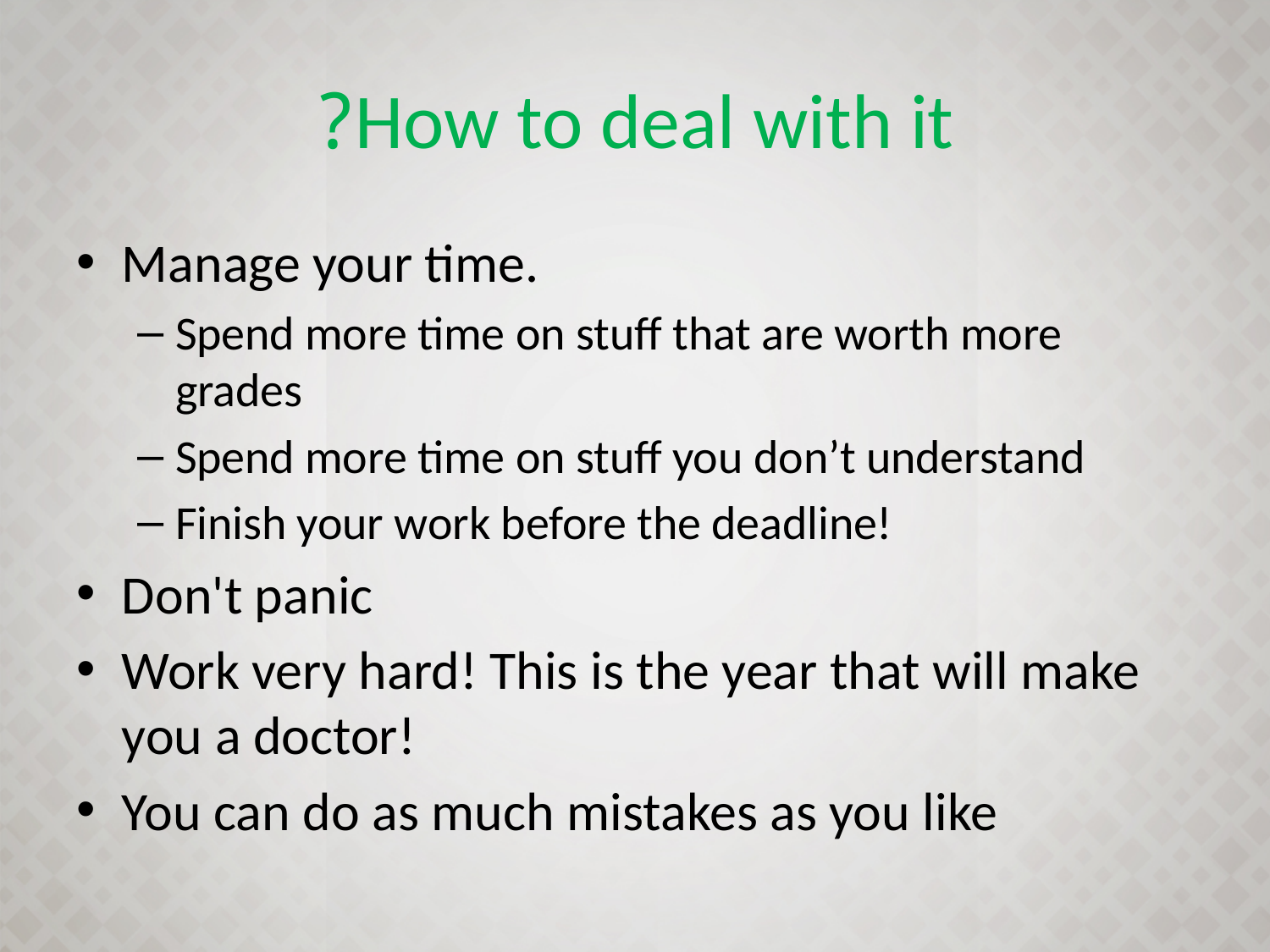

# How to deal with it?
Manage your time.
Spend more time on stuff that are worth more grades
Spend more time on stuff you don’t understand
Finish your work before the deadline!
Don't panic
Work very hard! This is the year that will make you a doctor!
You can do as much mistakes as you like